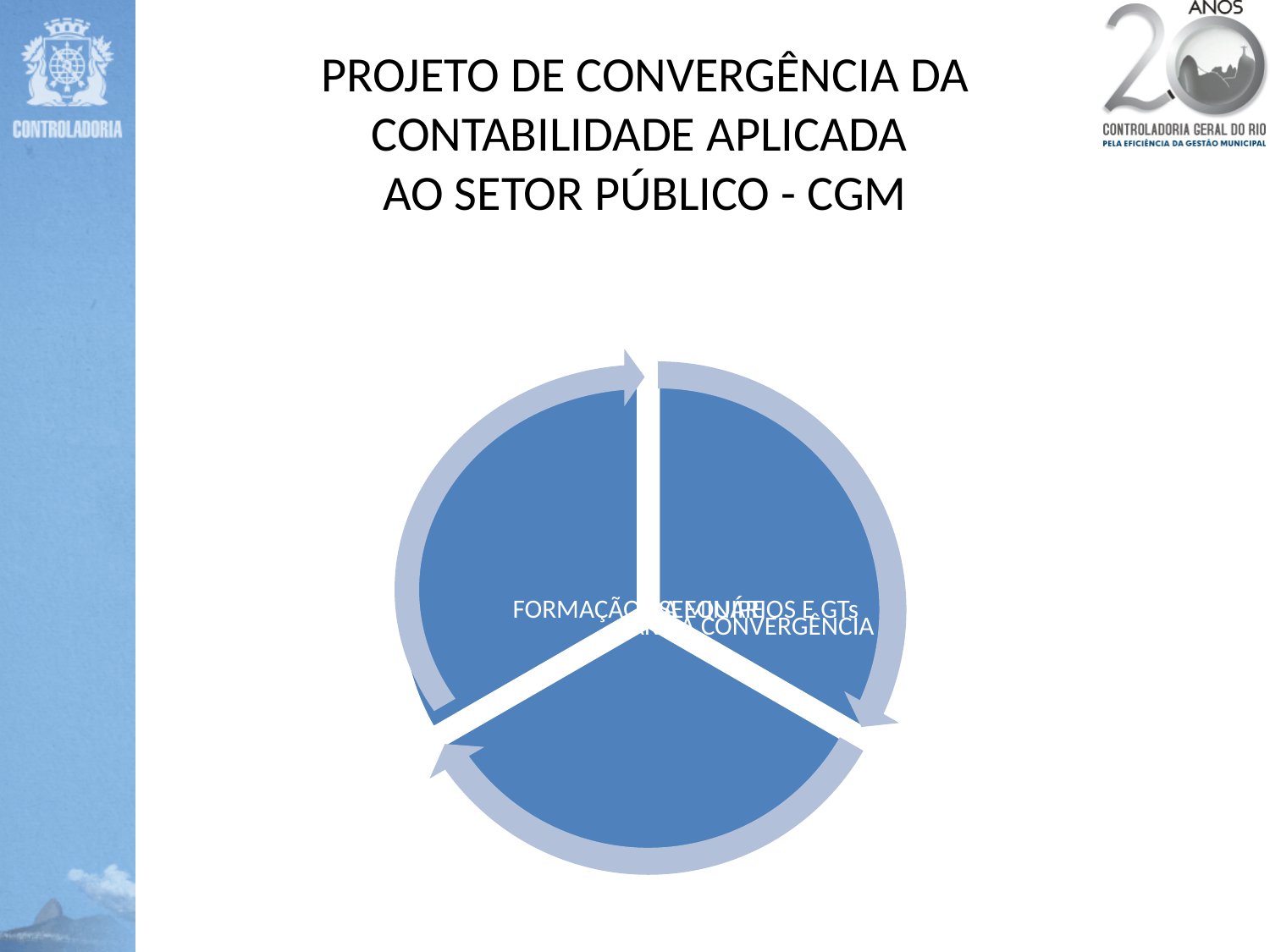

PROJETO DE CONVERGÊNCIA DA CONTABILIDADE APLICADA
AO SETOR PÚBLICO - CGM
PARTICIPAÇÃO EM SEMINÁRIOS E GTs
PROCEDIMENTOS PARA A CONVERGÊNCIA
FORMAÇÃO DA EQUIPE